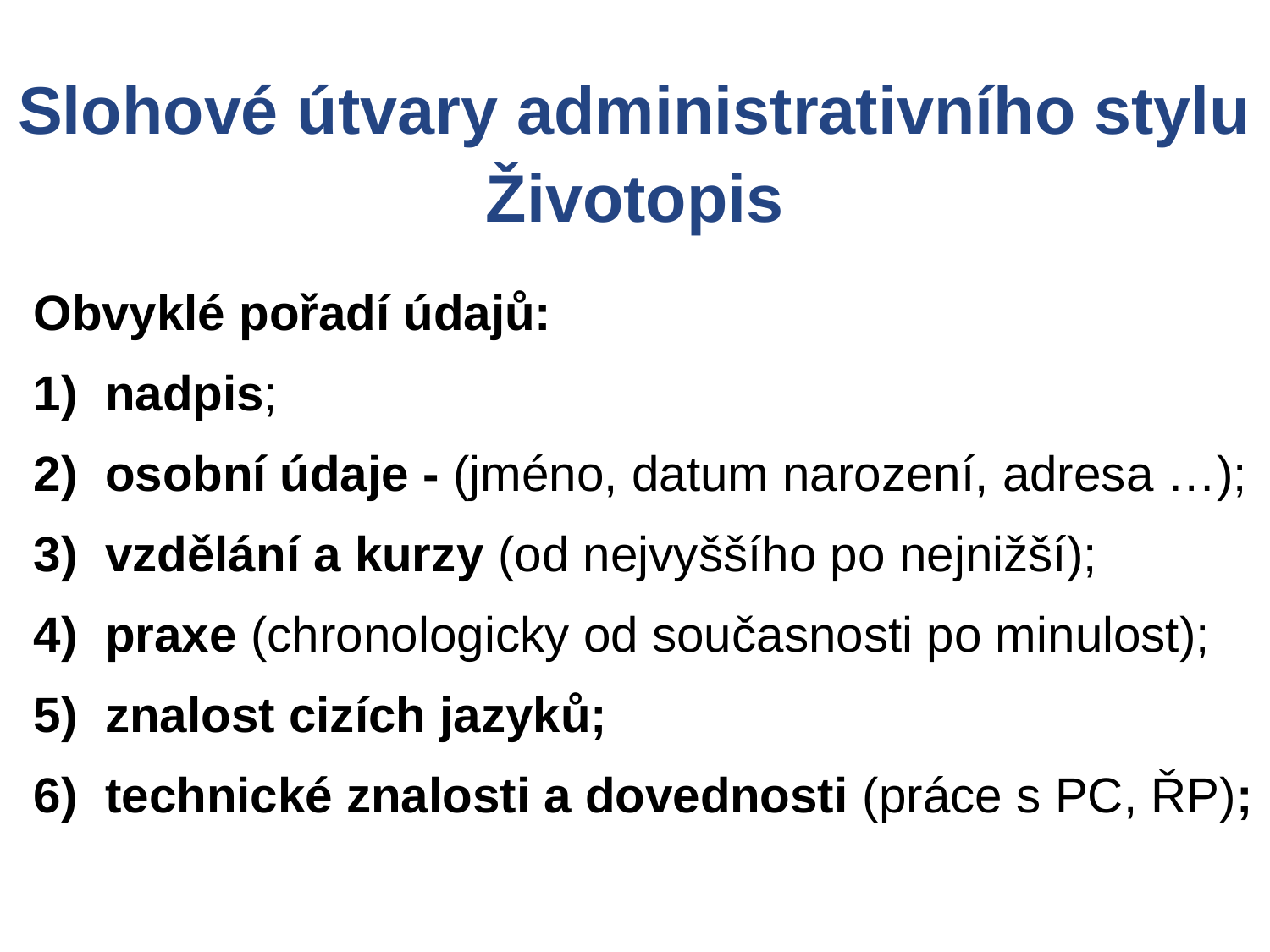

Slohové útvary administrativního stylu
Životopis
Obvyklé pořadí údajů:
nadpis;
osobní údaje - (jméno, datum narození, adresa …);
vzdělání a kurzy (od nejvyššího po nejnižší);
praxe (chronologicky od současnosti po minulost);
znalost cizích jazyků;
technické znalosti a dovednosti (práce s PC, ŘP);